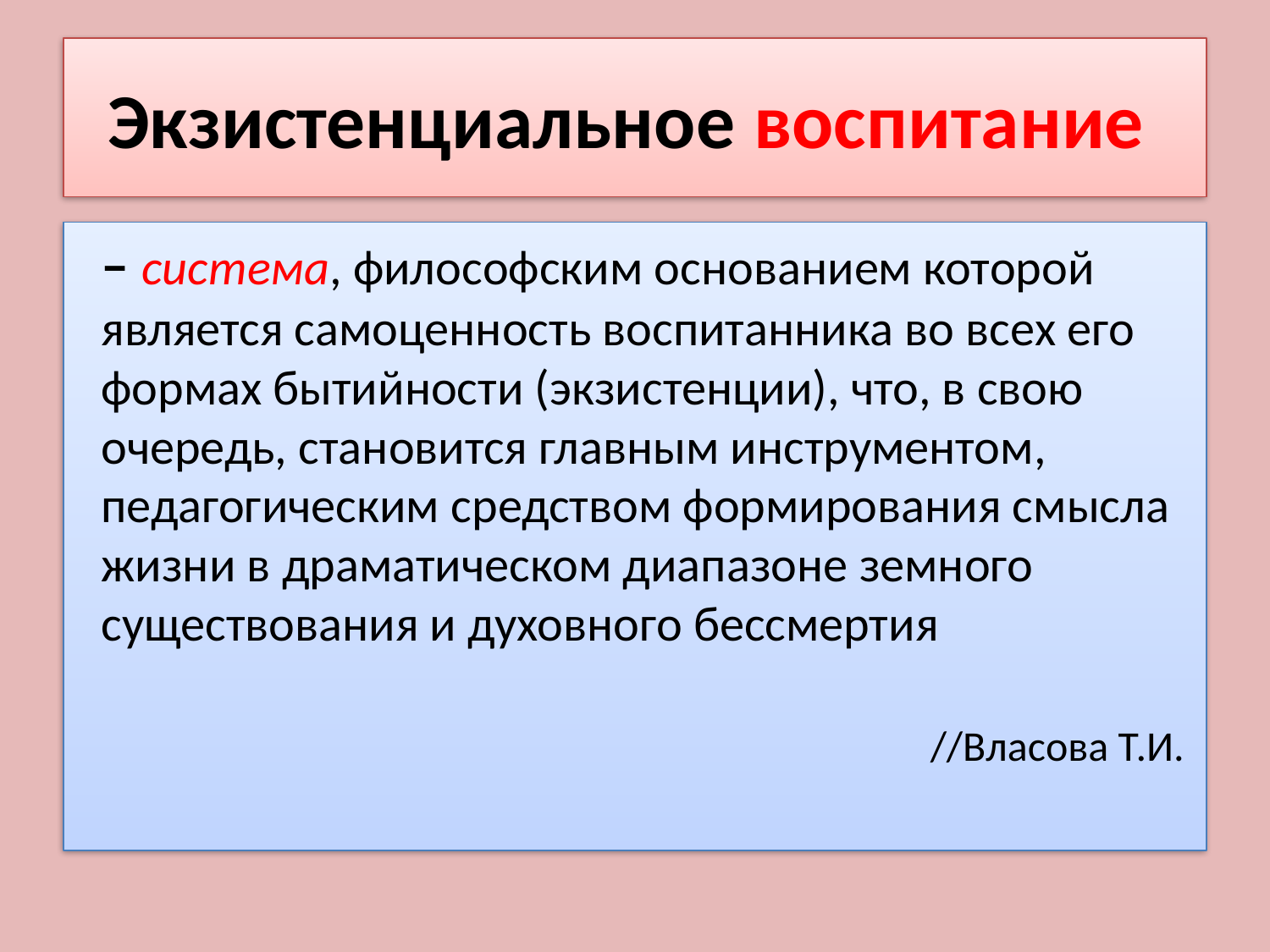

# Экзистенциальное воспитание
– система, философским основанием которой является самоценность воспитанника во всех его формах бытийности (экзистенции), что, в свою очередь, становится главным инструментом, педагогическим средством формирования смысла жизни в драматическом диапазоне земного существования и духовного бессмертия

//Власова Т.И.